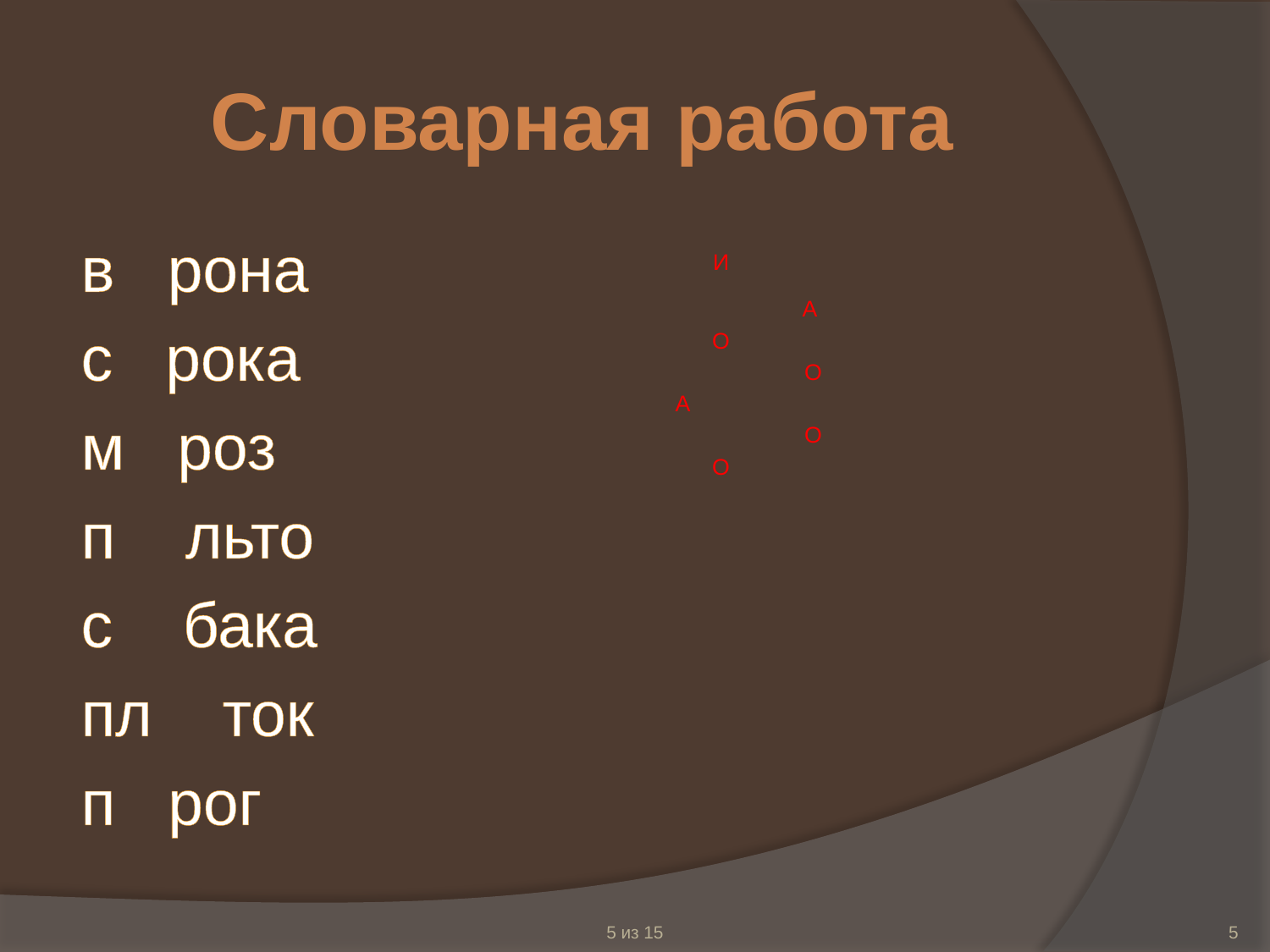

# Словарная работа
в   рона
с   рока
м   роз
п    льто
с    бака
пл    ток
п   рог

И

                            А
О
                             О
А
                             О
О

5 из 15
5